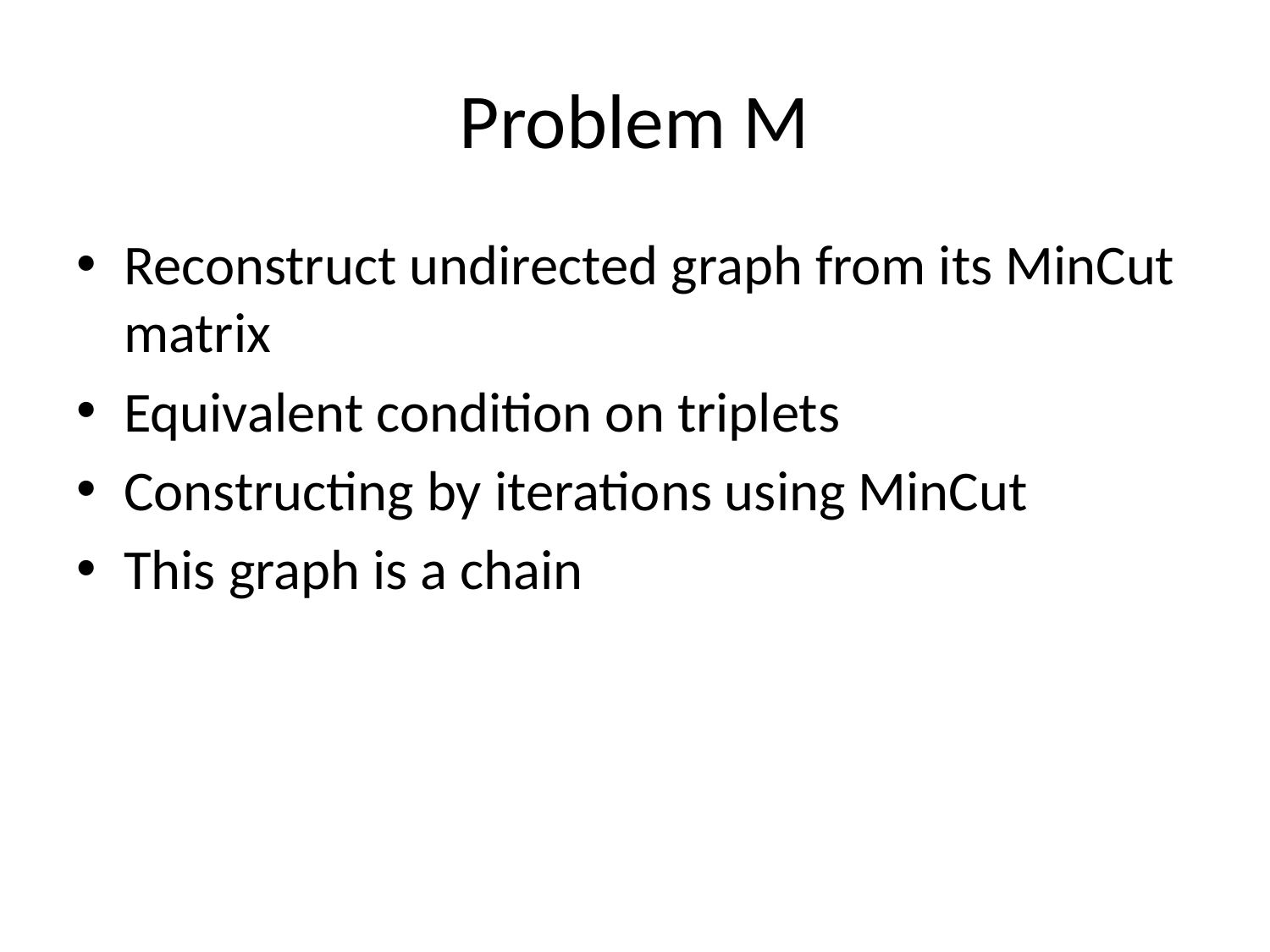

# Problem M
Reconstruct undirected graph from its MinCut matrix
Equivalent condition on triplets
Constructing by iterations using MinCut
This graph is a chain